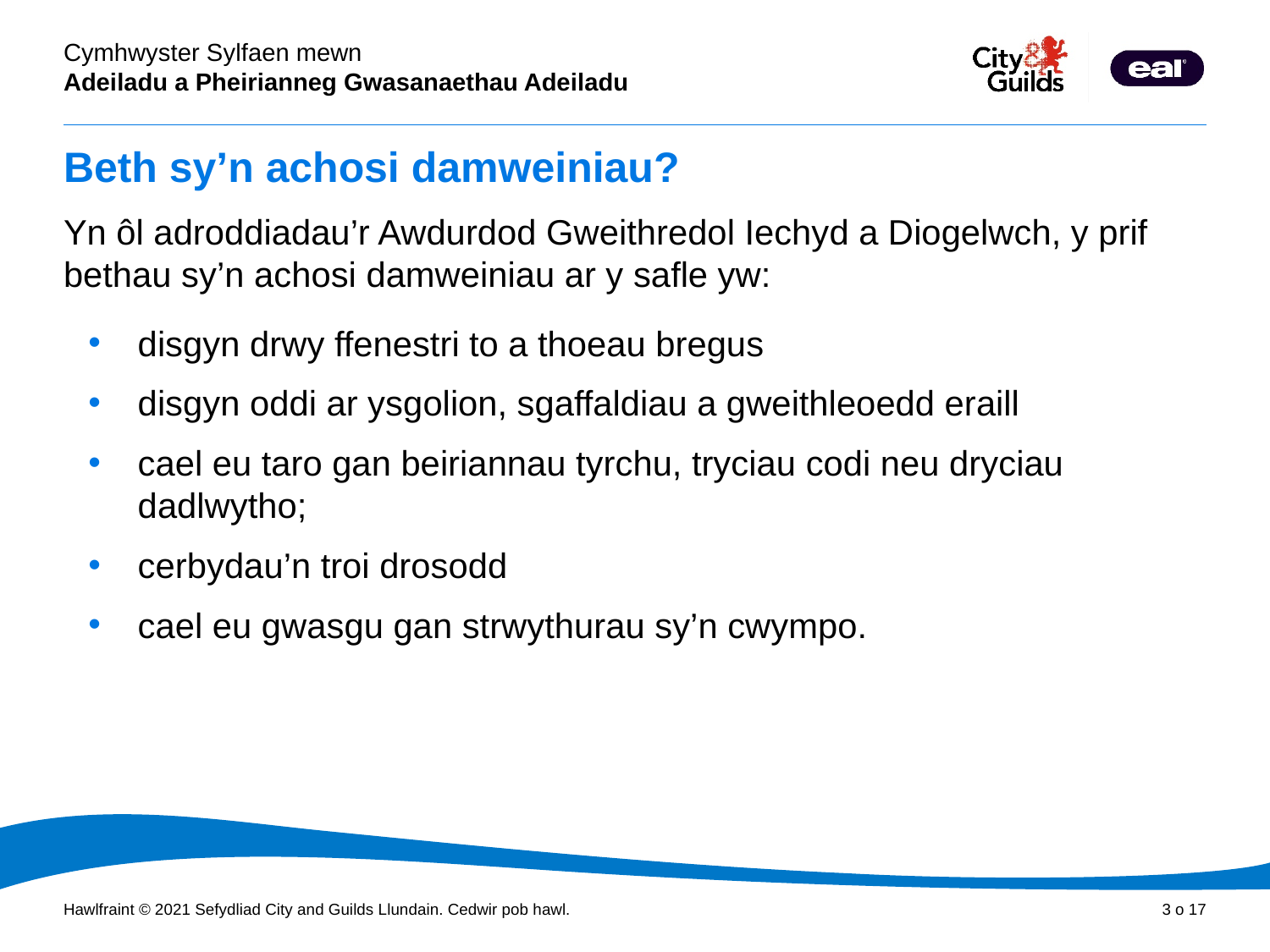

# Beth sy’n achosi damweiniau?
Yn ôl adroddiadau’r Awdurdod Gweithredol Iechyd a Diogelwch, y prif bethau sy’n achosi damweiniau ar y safle yw:
disgyn drwy ffenestri to a thoeau bregus
disgyn oddi ar ysgolion, sgaffaldiau a gweithleoedd eraill
cael eu taro gan beiriannau tyrchu, tryciau codi neu dryciau dadlwytho;
cerbydau’n troi drosodd
cael eu gwasgu gan strwythurau sy’n cwympo.